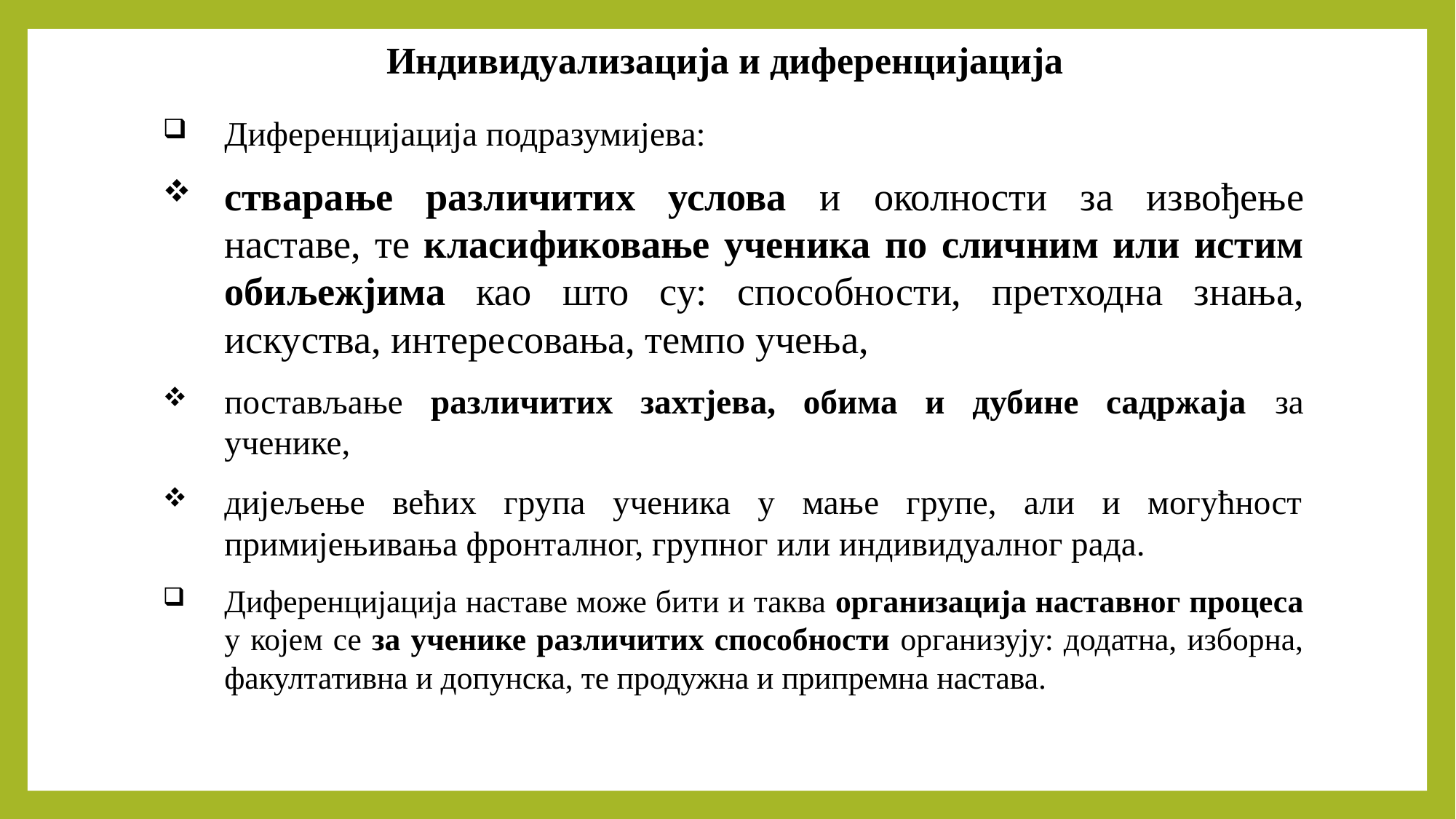

# Индивидуализација и диференцијација
Диференцијација подразумијева:
стварање различитих услова и околности за извођење наставе, те класификовање ученика по сличним или истим обиљежјима као што су: способности, претходна знања, искуства, интересовања, темпо учења,
постављање различитих захтјева, обима и дубине садржаја за ученике,
дијељење већих група ученика у мање групе, али и могућност примијењивања фронталног, групног или индивидуалног рада.
Диференцијација наставе може бити и таква организација наставног процеса у којем се за ученике различитих способности организују: додатна, изборна, факултативна и допунска, те продужна и припремна настава.